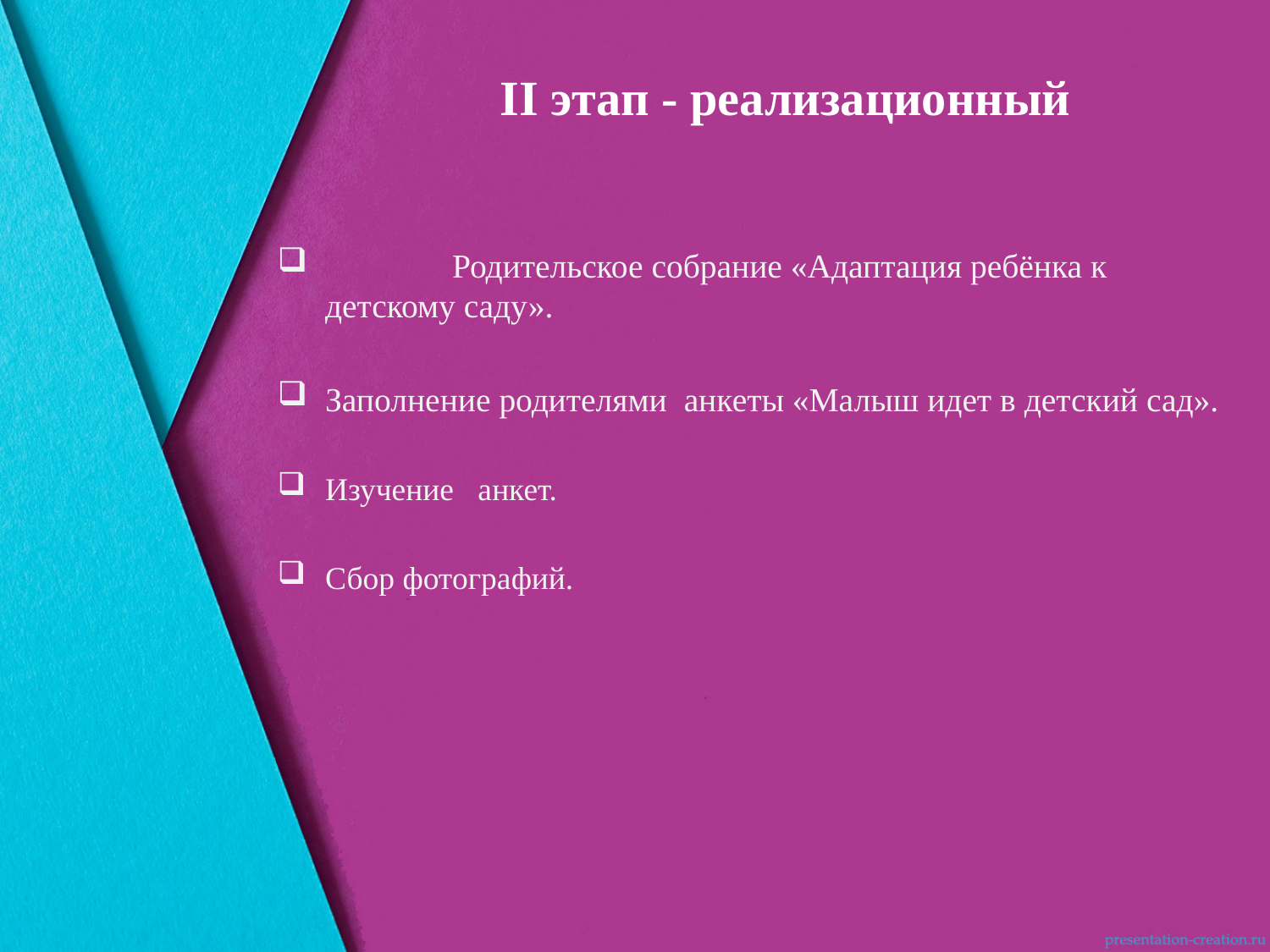

II этап - реализационный
	Родительское собрание «Адаптация ребёнка к детскому саду».

Заполнение родителями  анкеты «Малыш идет в детский сад».

Изучение   анкет.

Сбор фотографий.